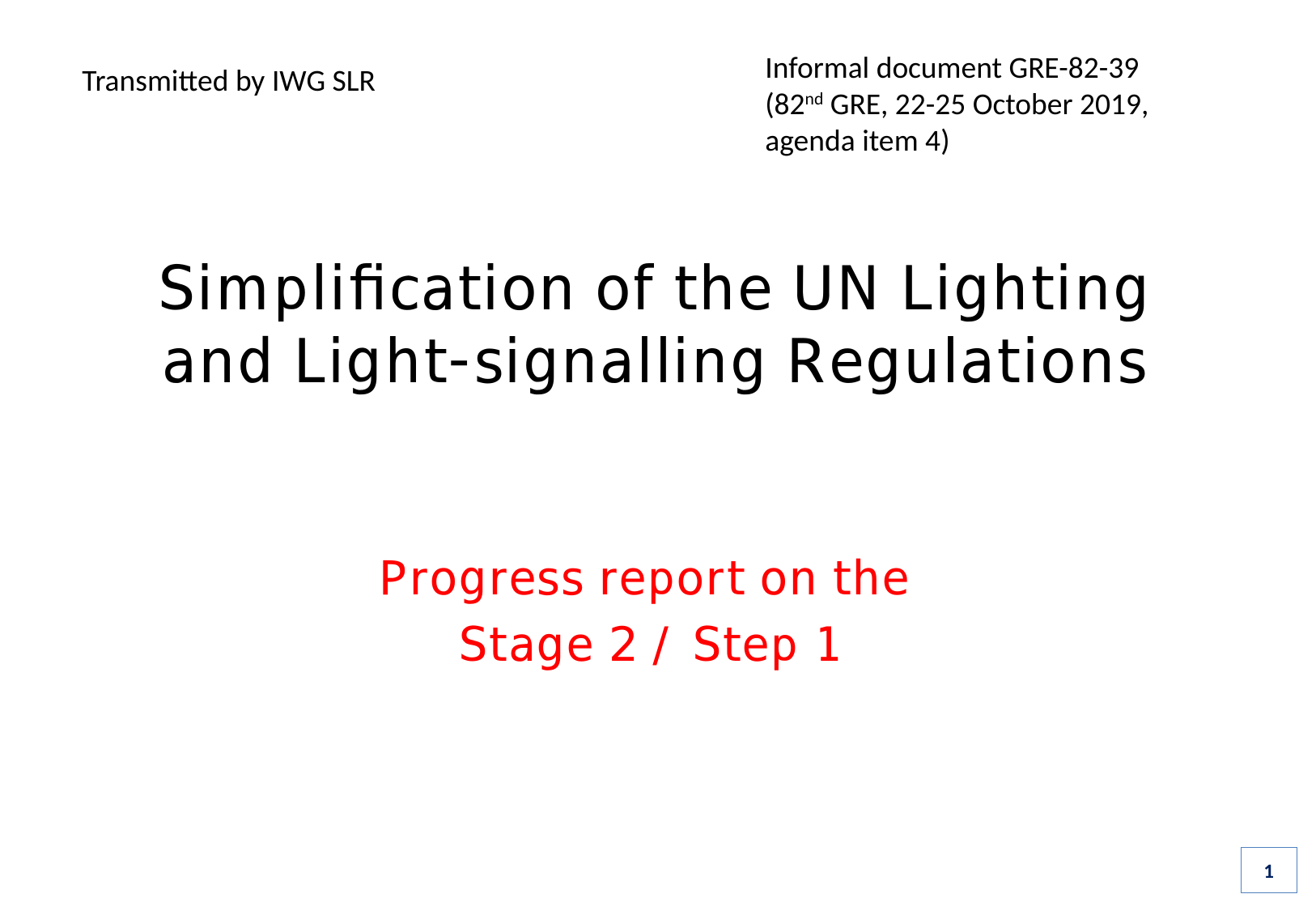

Informal document GRE-82-39
(82nd GRE, 22-25 October 2019,
agenda item 4)
 Transmitted by IWG SLR
Simplification of the UN Lighting and Light-signalling Regulations
Progress report on the
Stage 2 / Step 1
1